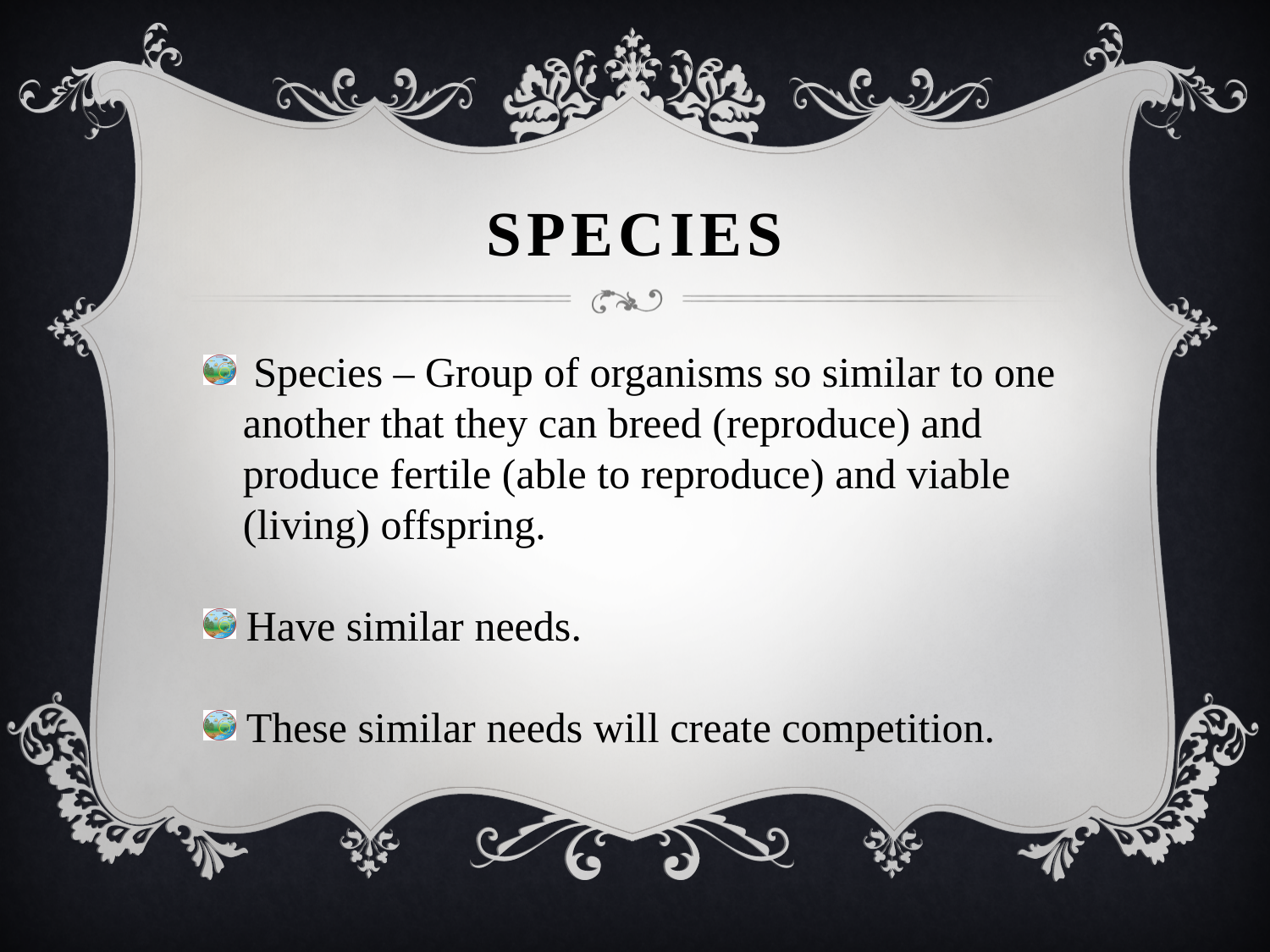

# Species
 Species – Group of organisms so similar to one another that they can breed (reproduce) and produce fertile (able to reproduce) and viable (living) offspring.

 Have similar needs.

 These similar needs will create competition.